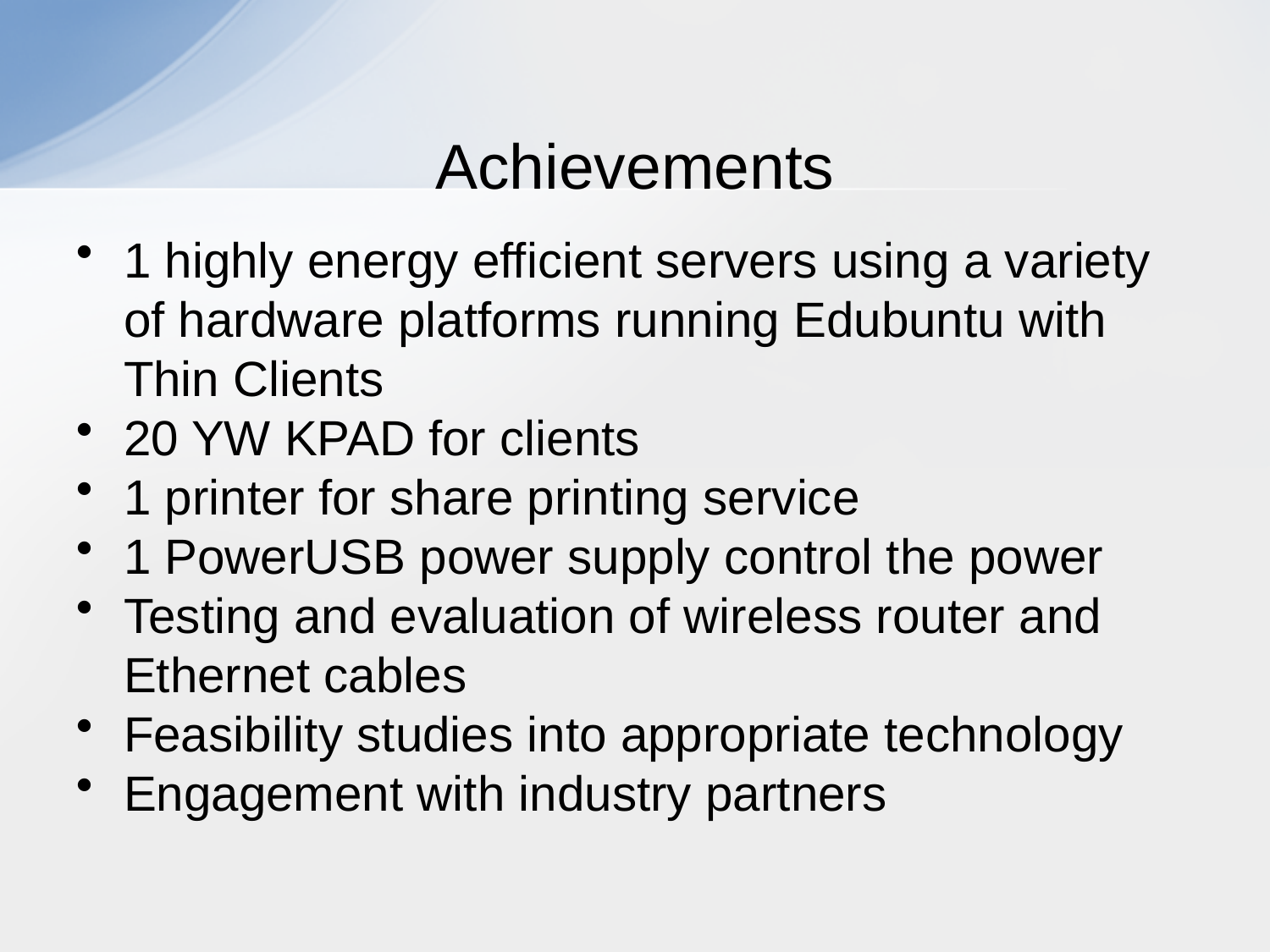

# Achievements
1 highly energy efficient servers using a variety of hardware platforms running Edubuntu with Thin Clients
20 YW KPAD for clients
1 printer for share printing service
1 PowerUSB power supply control the power
Testing and evaluation of wireless router and Ethernet cables
Feasibility studies into appropriate technology
Engagement with industry partners